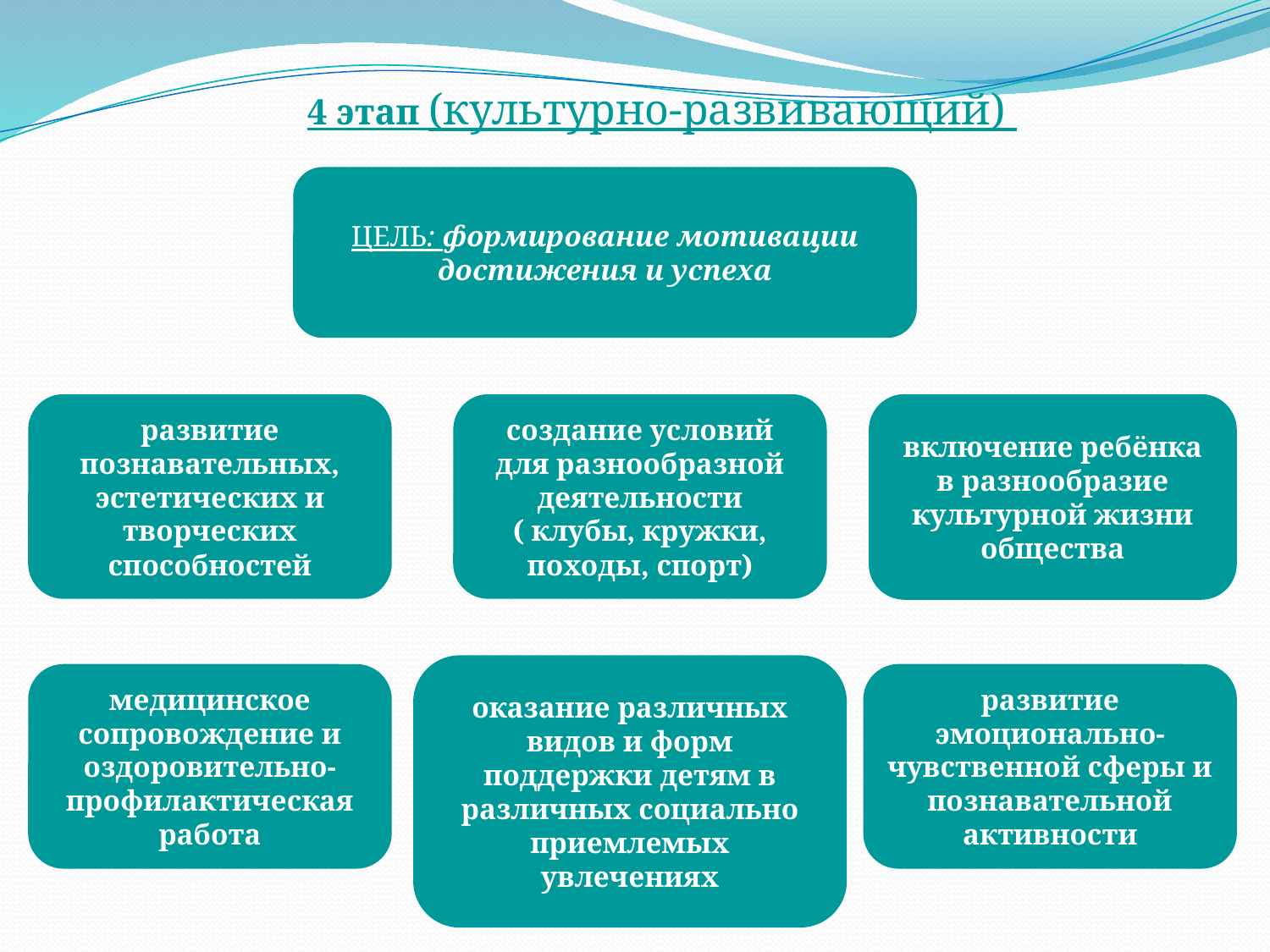

4 этап (культурно-развивающий)
ЦЕЛЬ: формирование мотивации достижения и успеха
включение ребёнка в разнообразие культурной жизни общества
развитие познавательных, эстетических и творческих способностей
создание условий для разнообразной деятельности ( клубы, кружки, походы, спорт)
оказание различных видов и форм поддержки детям в различных социально приемлемых увлечениях
медицинское сопровождение и оздоровительно- профилактическая работа
развитие эмоционально-чувственной сферы и познавательной активности